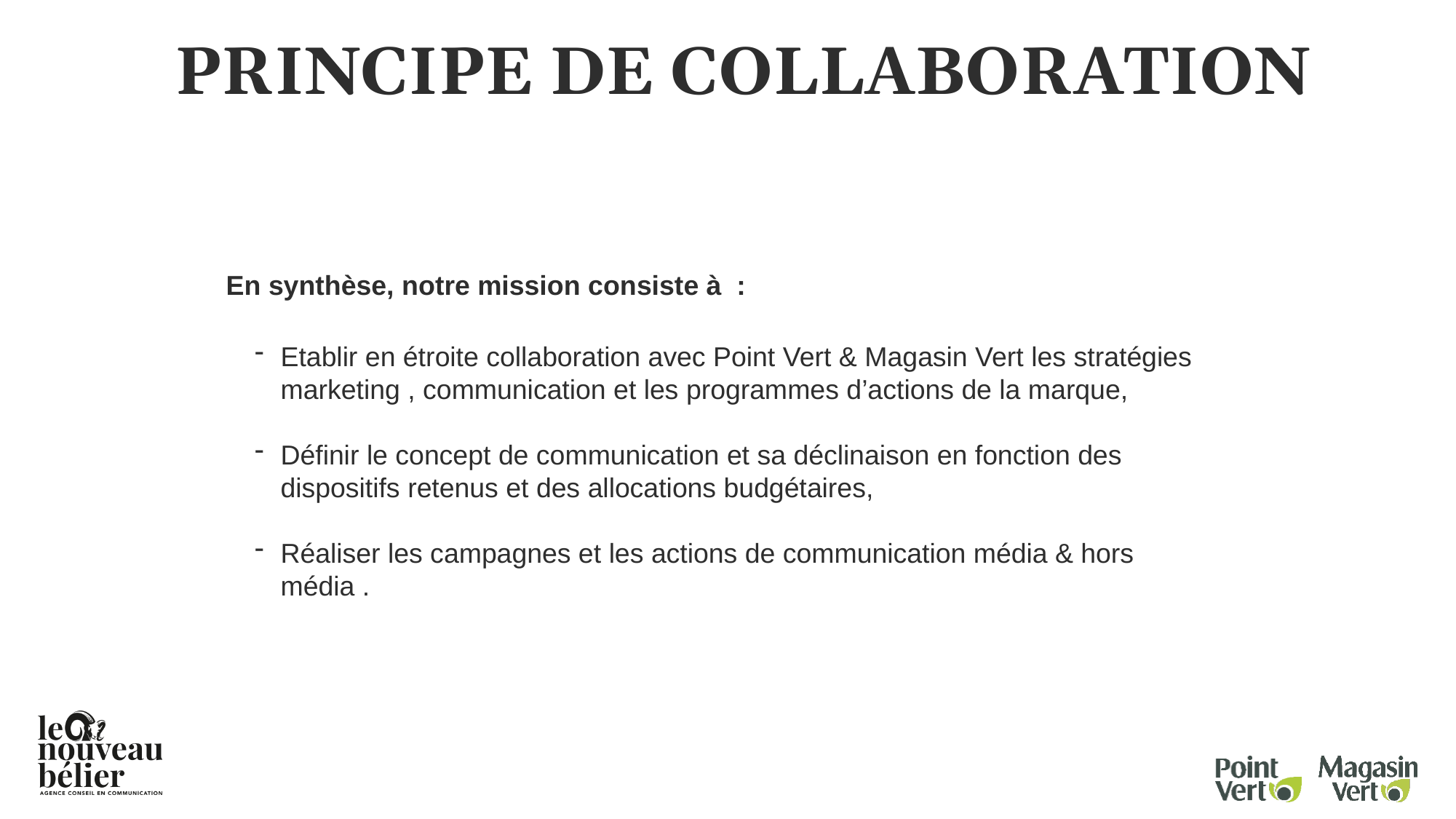

# PRINCIPE DE COLLABORATION
En synthèse, notre mission consiste à  :

Etablir en étroite collaboration avec Point Vert & Magasin Vert les stratégies marketing , communication et les programmes d’actions de la marque,

Définir le concept de communication et sa déclinaison en fonction des dispositifs retenus et des allocations budgétaires,

Réaliser les campagnes et les actions de communication média & hors média .